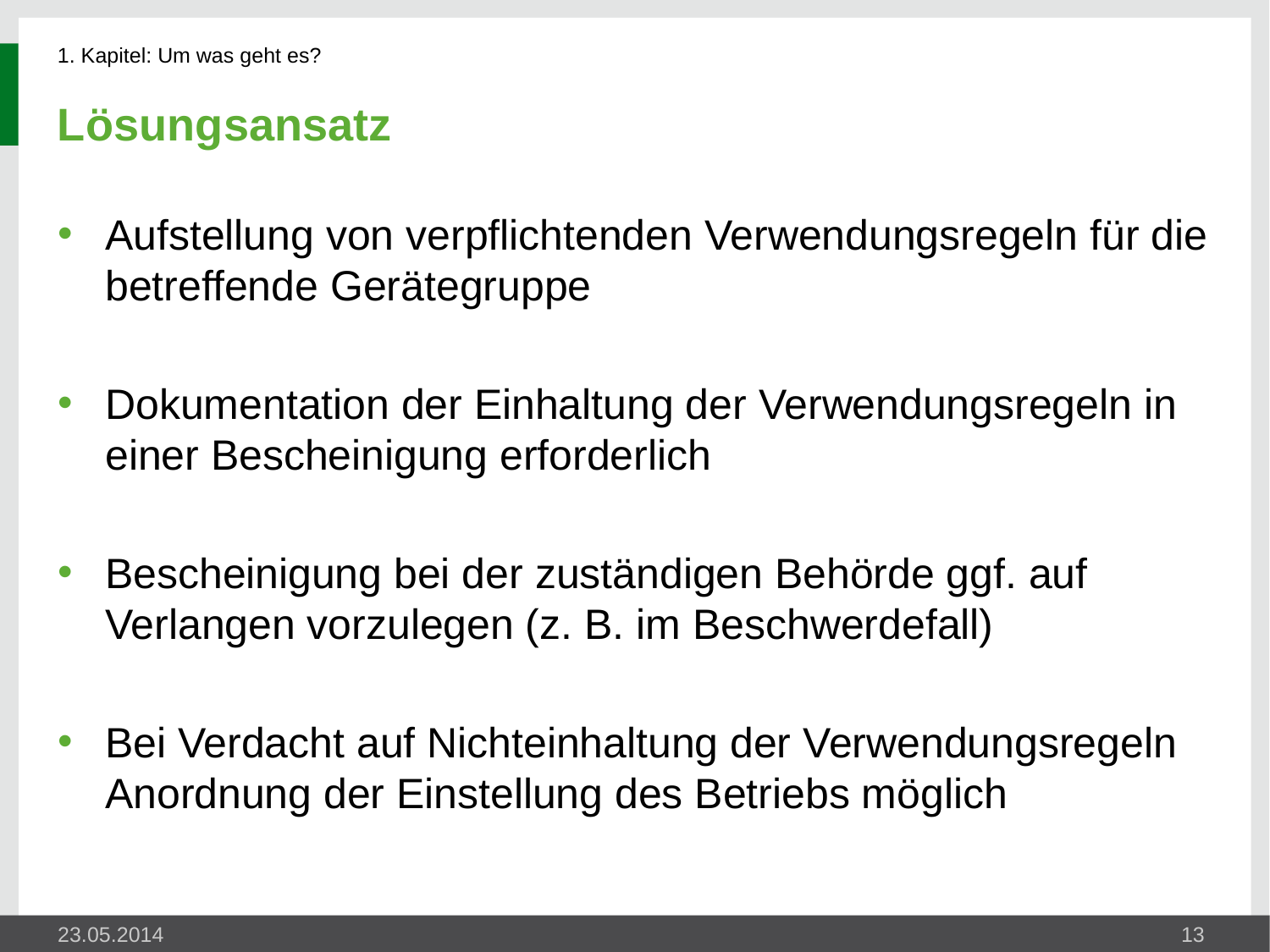

1. Kapitel: Um was geht es?

# Lösungsansatz
Aufstellung von verpflichtenden Verwendungsregeln für die betreffende Gerätegruppe

Dokumentation der Einhaltung der Verwendungsregeln in einer Bescheinigung erforderlich

Bescheinigung bei der zuständigen Behörde ggf. auf Verlangen vorzulegen (z. B. im Beschwerdefall)

Bei Verdacht auf Nichteinhaltung der Verwendungsregeln Anordnung der Einstellung des Betriebs möglich
23.05.2014
13